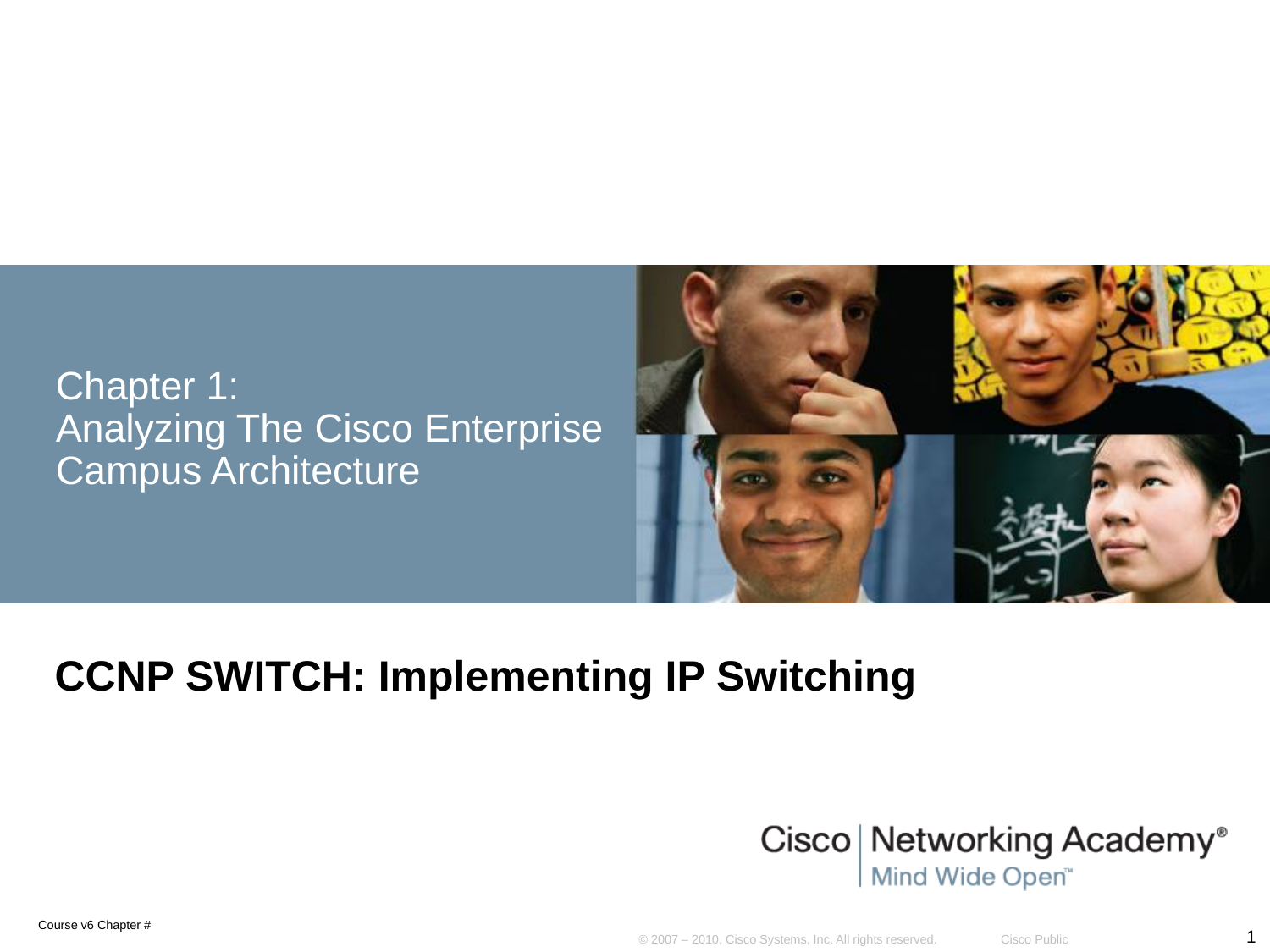

# Chapter 1: Analyzing The Cisco Enterprise Campus Architecture
CCNP SWITCH: Implementing IP Switching